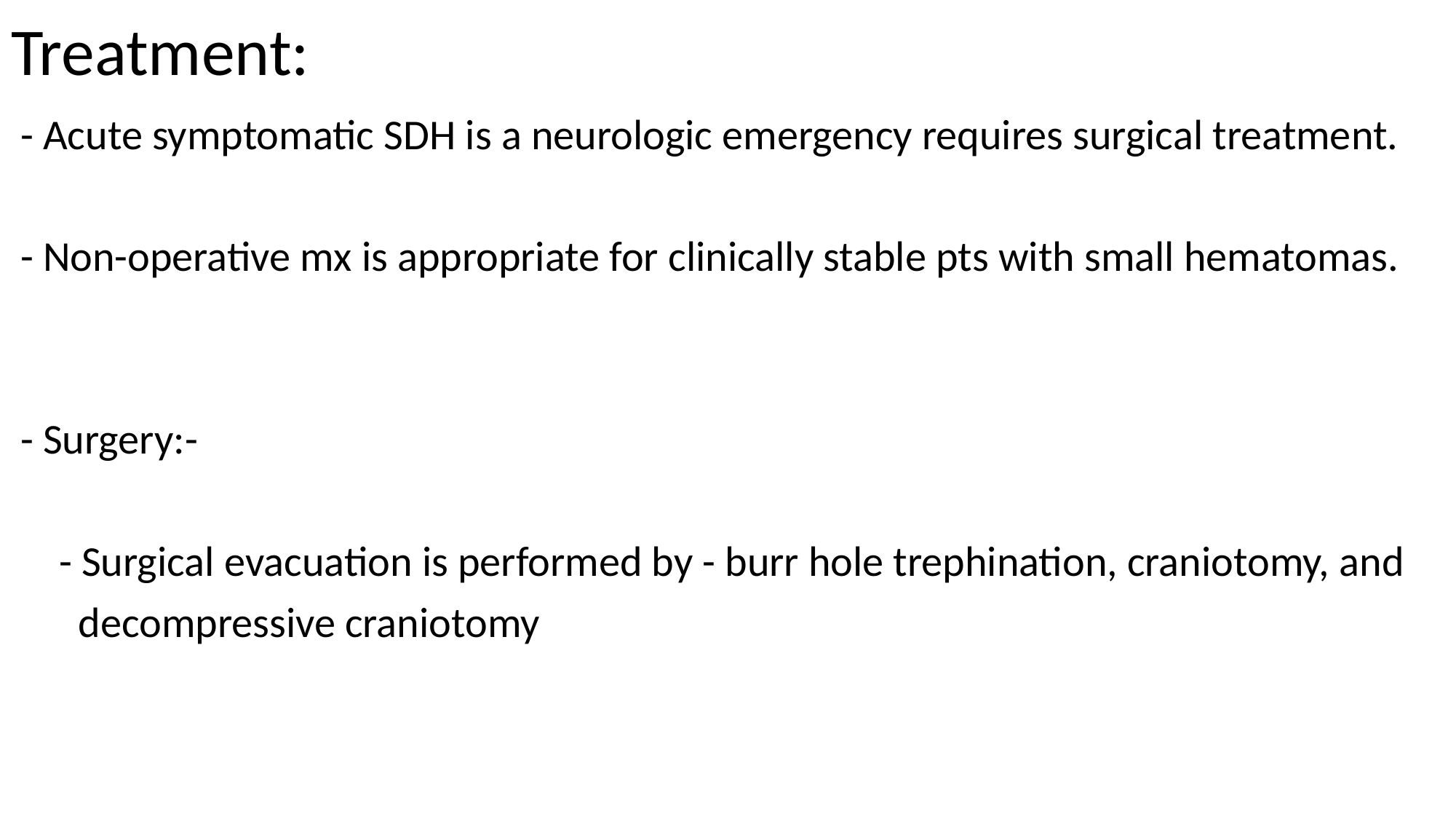

# Treatment:
 - Acute symptomatic SDH is a neurologic emergency requires surgical treatment.

 - Non-operative mx is appropriate for clinically stable pts with small hematomas.

 - Surgery:-

     - Surgical evacuation is performed by - burr hole trephination, craniotomy, and
       decompressive craniotomy